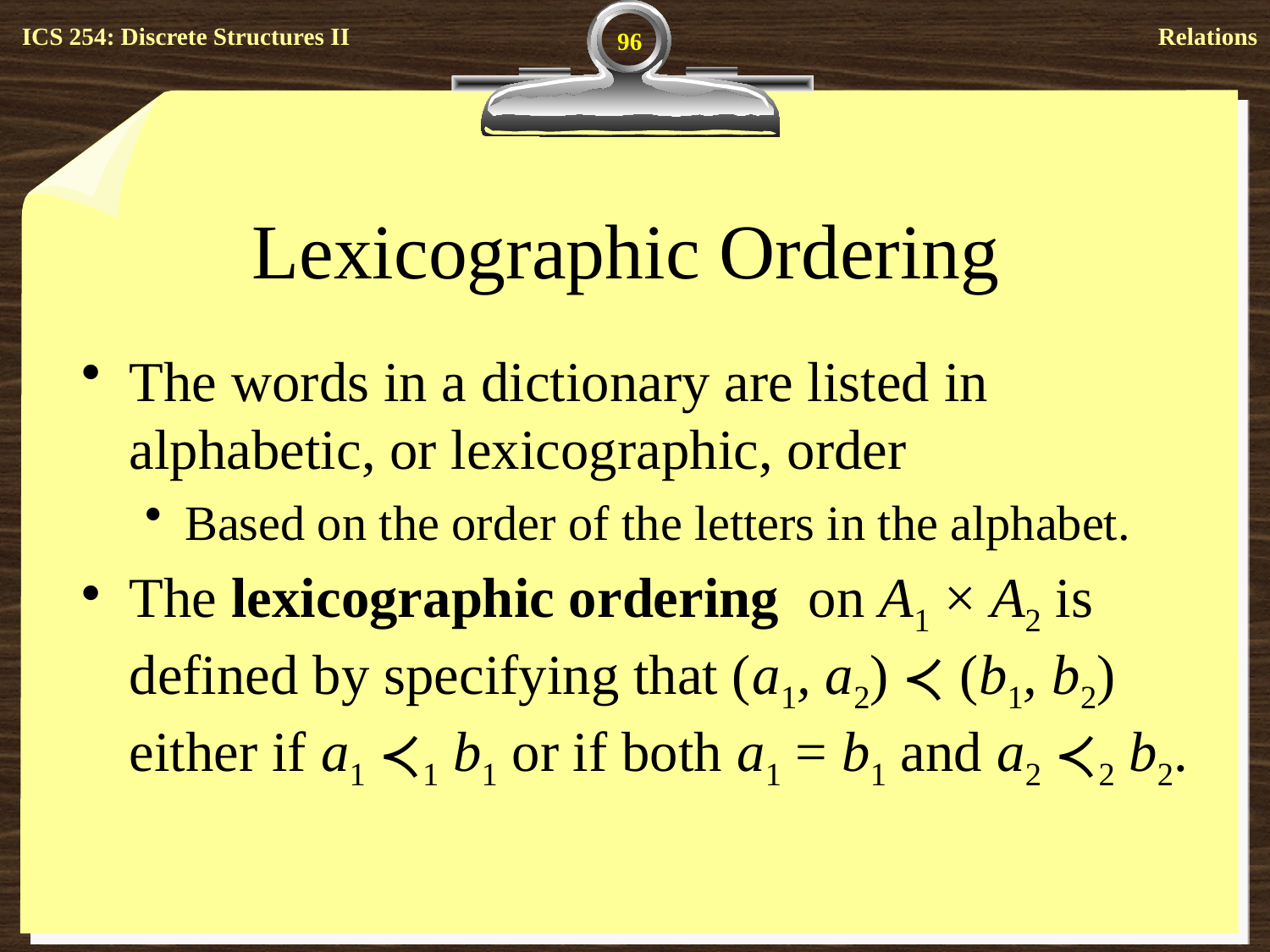

96
# Lexicographic Ordering
The words in a dictionary are listed in alphabetic, or lexicographic, order
Based on the order of the letters in the alphabet.
The lexicographic ordering  on A1 × A2 is defined by specifying that (a1, a2) ≺ (b1, b2) either if a1 ≺1 b1 or if both a1 = b1 and a2 ≺2 b2.